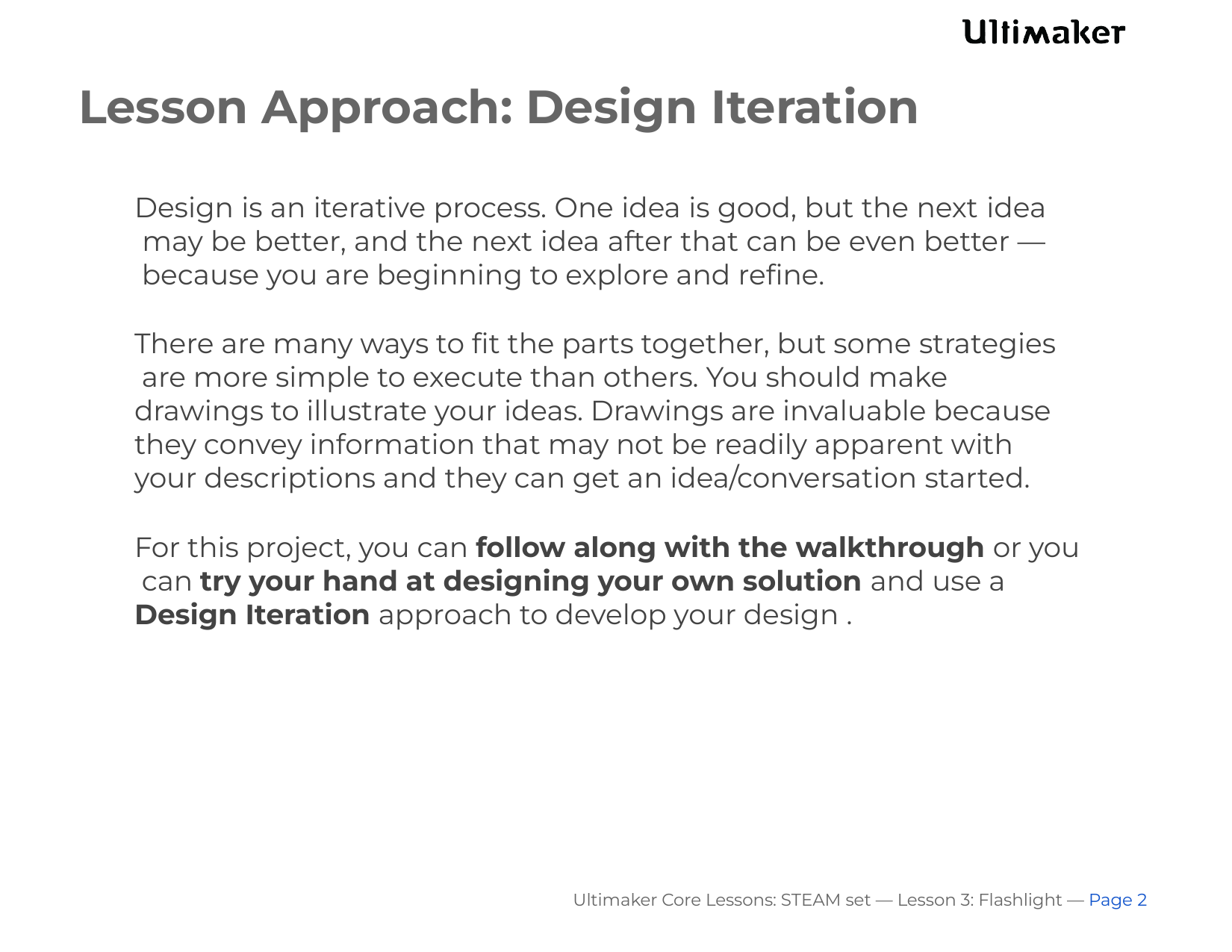

# Lesson Approach: Design Iteration
Design is an iterative process. One idea is good, but the next idea  may be better, and the next idea after that can be even better —  because you are beginning to explore and refine.

There are many ways to fit the parts together, but some strategies  are more simple to execute than others. You should make  drawings to illustrate your ideas. Drawings are invaluable because  they convey information that may not be readily apparent with  your descriptions and they can get an idea/conversation started.

For this project, you can follow along with the walkthrough or you  can try your hand at designing your own solution and use a  Design Iteration approach to develop your design .
Ultimaker Core Lessons: STEAM set — Lesson 3: Flashlight — Page 2